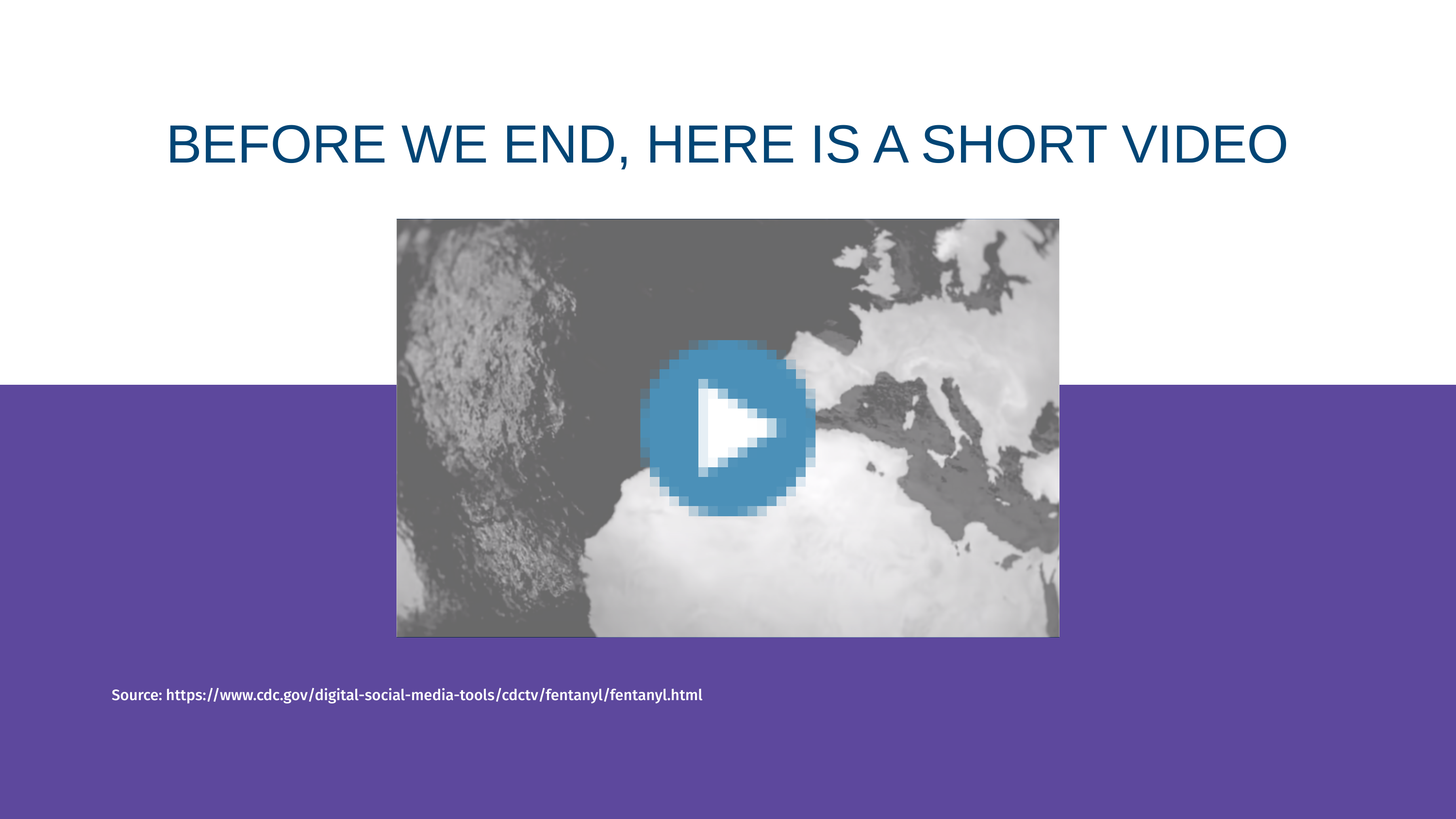

BEFORE WE END, HERE IS A SHORT VIDEO

Source: https://www.cdc.gov/digital-social-media-tools/cdctv/fentanyl/fentanyl.html